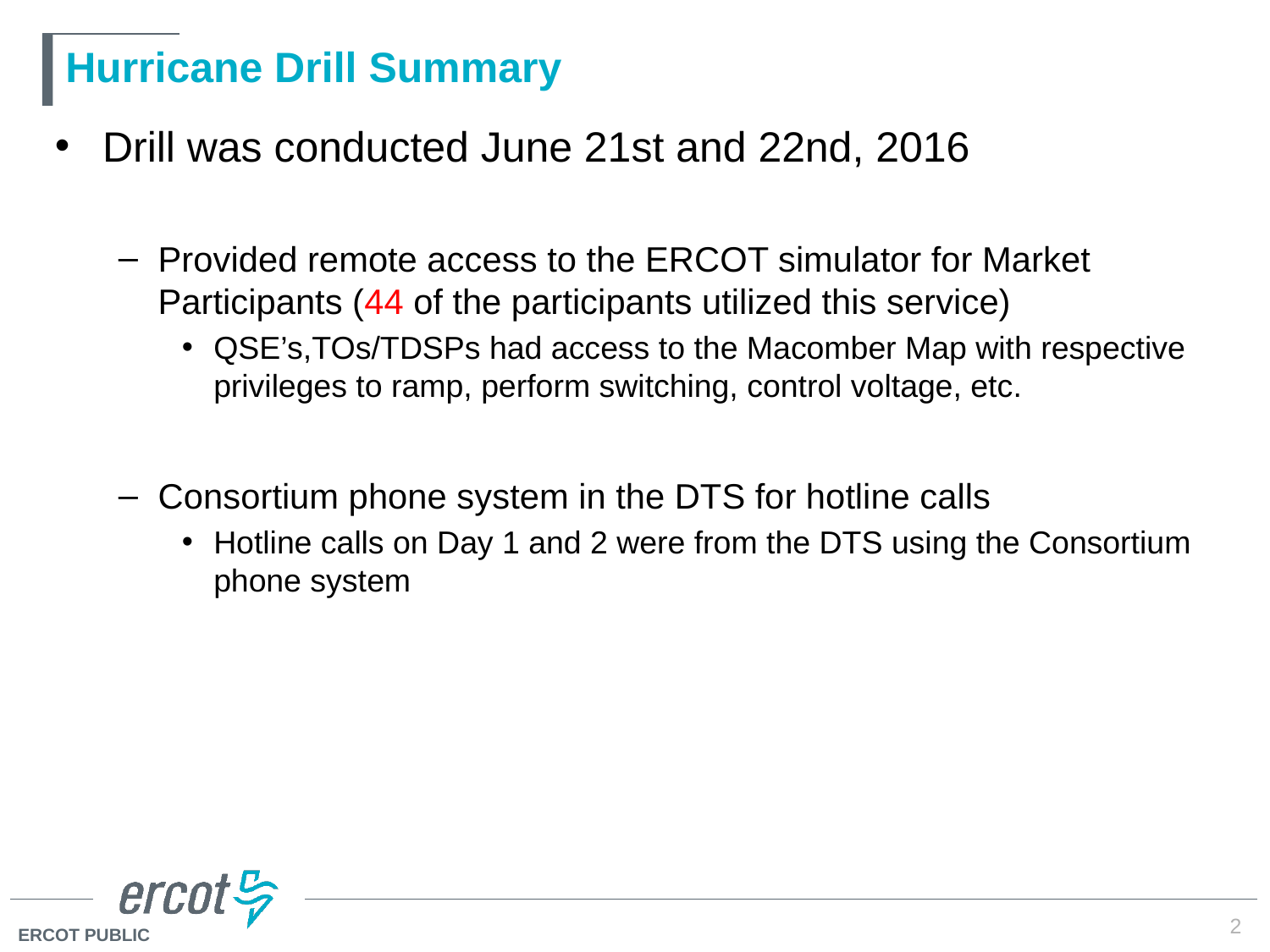

# Hurricane Drill Summary
Drill was conducted June 21st and 22nd, 2016

Provided remote access to the ERCOT simulator for Market Participants (44 of the participants utilized this service)
QSE’s,TOs/TDSPs had access to the Macomber Map with respective privileges to ramp, perform switching, control voltage, etc.

Consortium phone system in the DTS for hotline calls
Hotline calls on Day 1 and 2 were from the DTS using the Consortium phone system
2